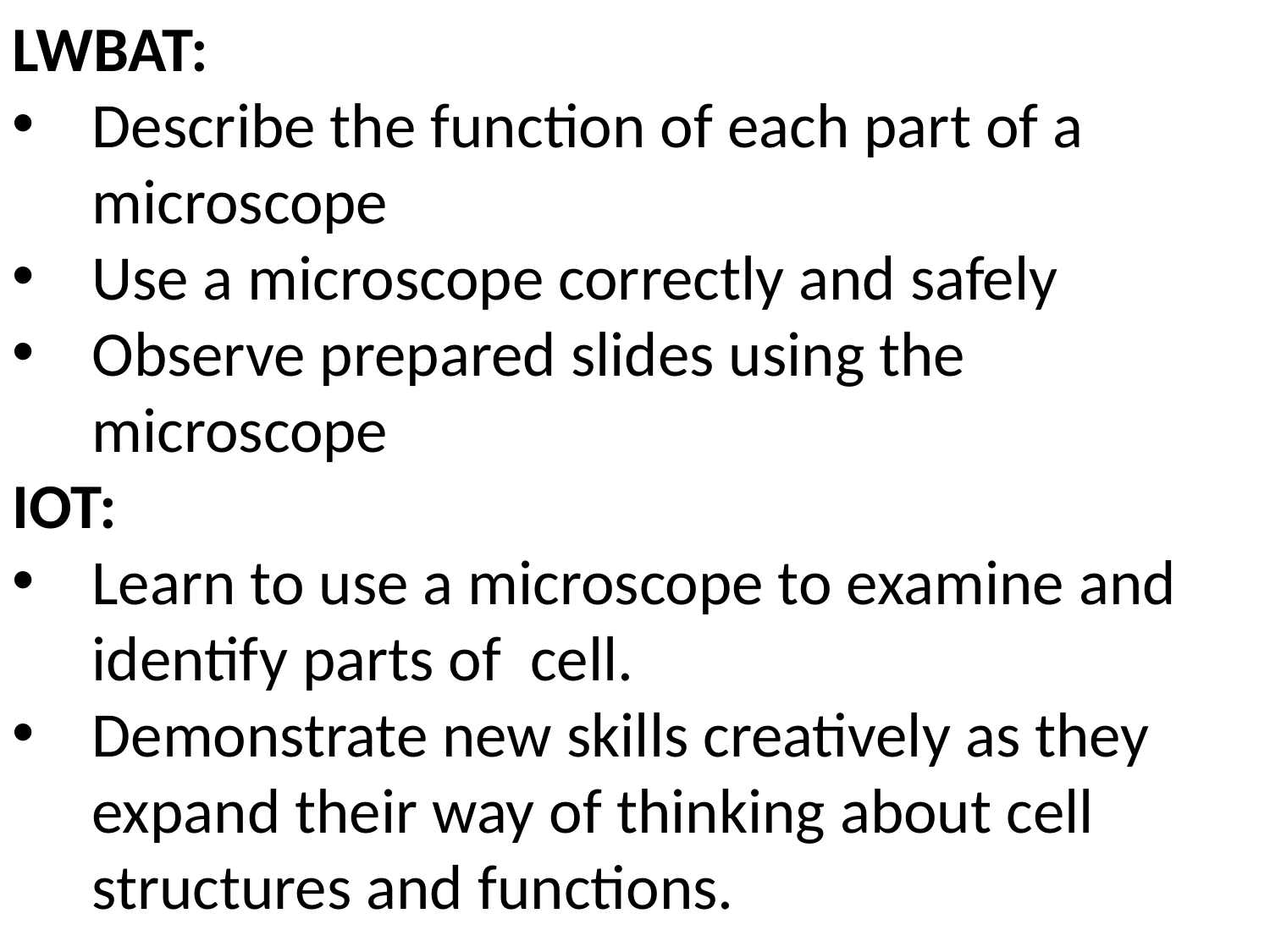

LWBAT:
Describe the function of each part of a microscope
Use a microscope correctly and safely
Observe prepared slides using the microscope
IOT:
Learn to use a microscope to examine and identify parts of  cell.
Demonstrate new skills creatively as they expand their way of thinking about cell structures and functions.